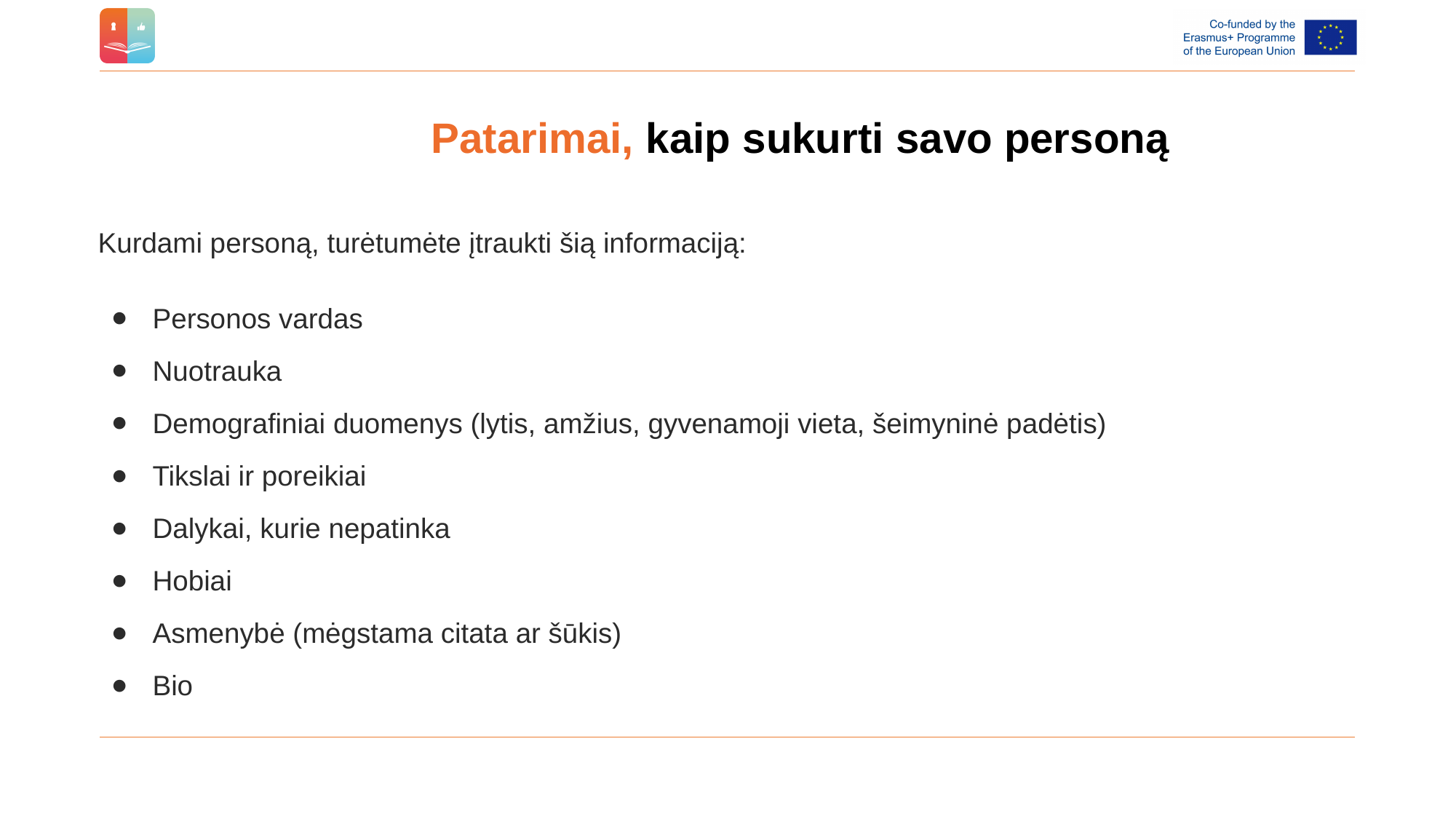

# Patarimai, kaip sukurti savo personą
Kurdami personą, turėtumėte įtraukti šią informaciją:
Personos vardas
Nuotrauka
Demografiniai duomenys (lytis, amžius, gyvenamoji vieta, šeimyninė padėtis)
Tikslai ir poreikiai
Dalykai, kurie nepatinka
Hobiai
Asmenybė (mėgstama citata ar šūkis)
Bio